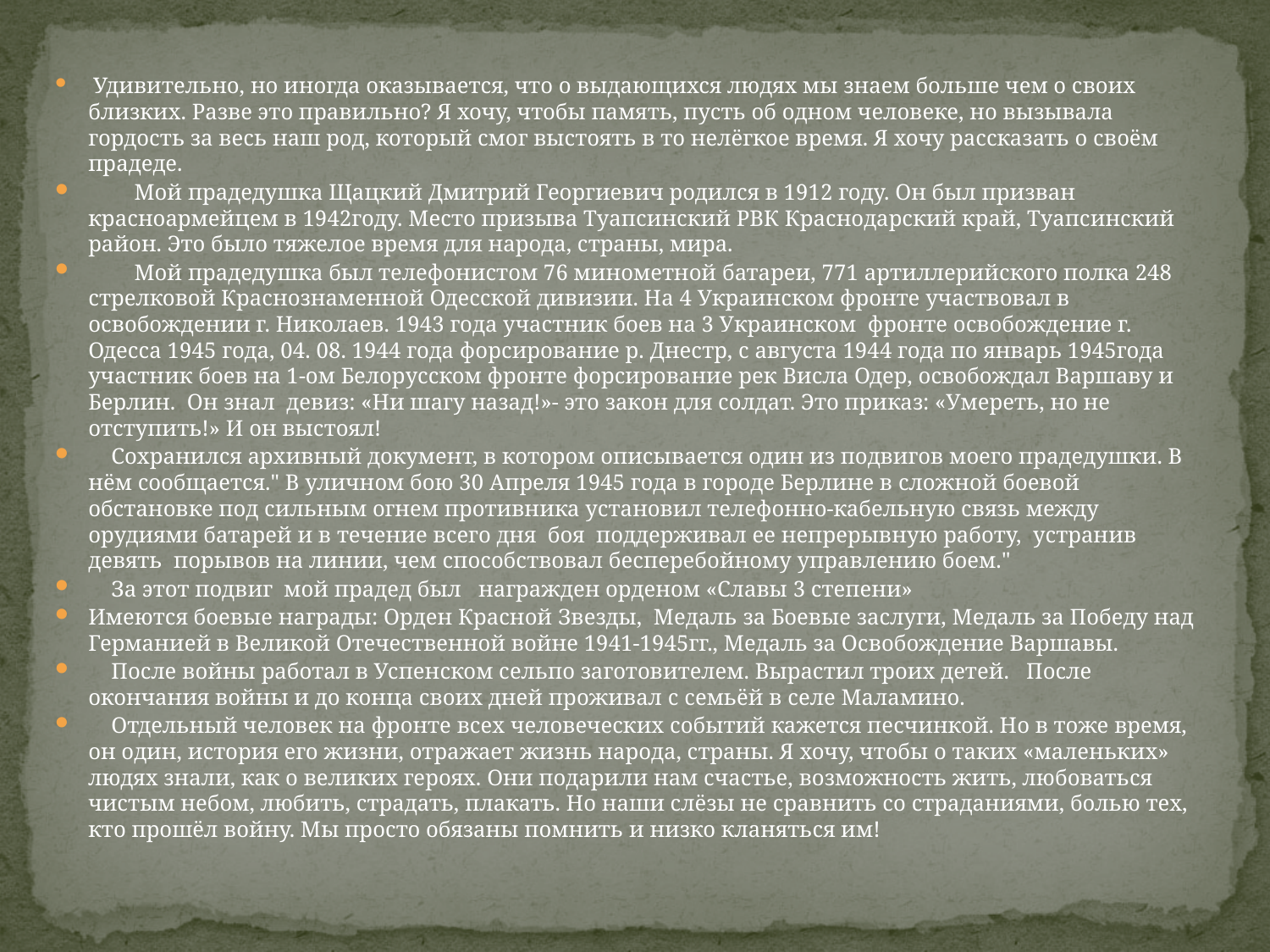

# Удивительно, но иногда оказывается, что о выдающихся людях мы знаем больше чем о своих близких. Разве это правильно? Я хочу, чтобы память, пусть об одном человеке, но вызывала гордость за весь наш род, который смог выстоять в то нелёгкое время. Я хочу рассказать о своём прадеде.
        Мой прадедушка Щацкий Дмитрий Георгиевич родился в 1912 году. Он был призван красноармейцем в 1942году. Место призыва Туапсинский РВК Краснодарский край, Туапсинский район. Это было тяжелое время для народа, страны, мира.
        Мой прадедушка был телефонистом 76 минометной батареи, 771 артиллерийского полка 248 стрелковой Краснознаменной Одесской дивизии. На 4 Украинском фронте участвовал в освобождении г. Николаев. 1943 года участник боев на 3 Украинском  фронте освобождение г. Одесса 1945 года, 04. 08. 1944 года форсирование р. Днестр, с августа 1944 года по январь 1945года участник боев на 1-ом Белорусском фронте форсирование рек Висла Одер, освобождал Варшаву и Берлин.  Он знал  девиз: «Ни шагу назад!»- это закон для солдат. Это приказ: «Умереть, но не отступить!» И он выстоял!
    Сохранился архивный документ, в котором описывается один из подвигов моего прадедушки. В нём сообщается." В уличном бою 30 Апреля 1945 года в городе Берлине в сложной боевой обстановке под сильным огнем противника установил телефонно-кабельную связь между орудиями батарей и в течение всего дня  боя  поддерживал ее непрерывную работу,  устранив девять  порывов на линии, чем способствовал бесперебойному управлению боем."
    За этот подвиг  мой прадед был   награжден орденом «Славы 3 степени»
Имеются боевые награды: Орден Красной Звезды,  Медаль за Боевые заслуги, Медаль за Победу над Германией в Великой Отечественной войне 1941-1945гг., Медаль за Освобождение Варшавы.
    После войны работал в Успенском сельпо заготовителем. Вырастил троих детей.   После окончания войны и до конца своих дней проживал с семьёй в селе Маламино.
    Отдельный человек на фронте всех человеческих событий кажется песчинкой. Но в тоже время, он один, история его жизни, отражает жизнь народа, страны. Я хочу, чтобы о таких «маленьких» людях знали, как о великих героях. Они подарили нам счастье, возможность жить, любоваться чистым небом, любить, страдать, плакать. Но наши слёзы не сравнить со страданиями, болью тех, кто прошёл войну. Мы просто обязаны помнить и низко кланяться им!